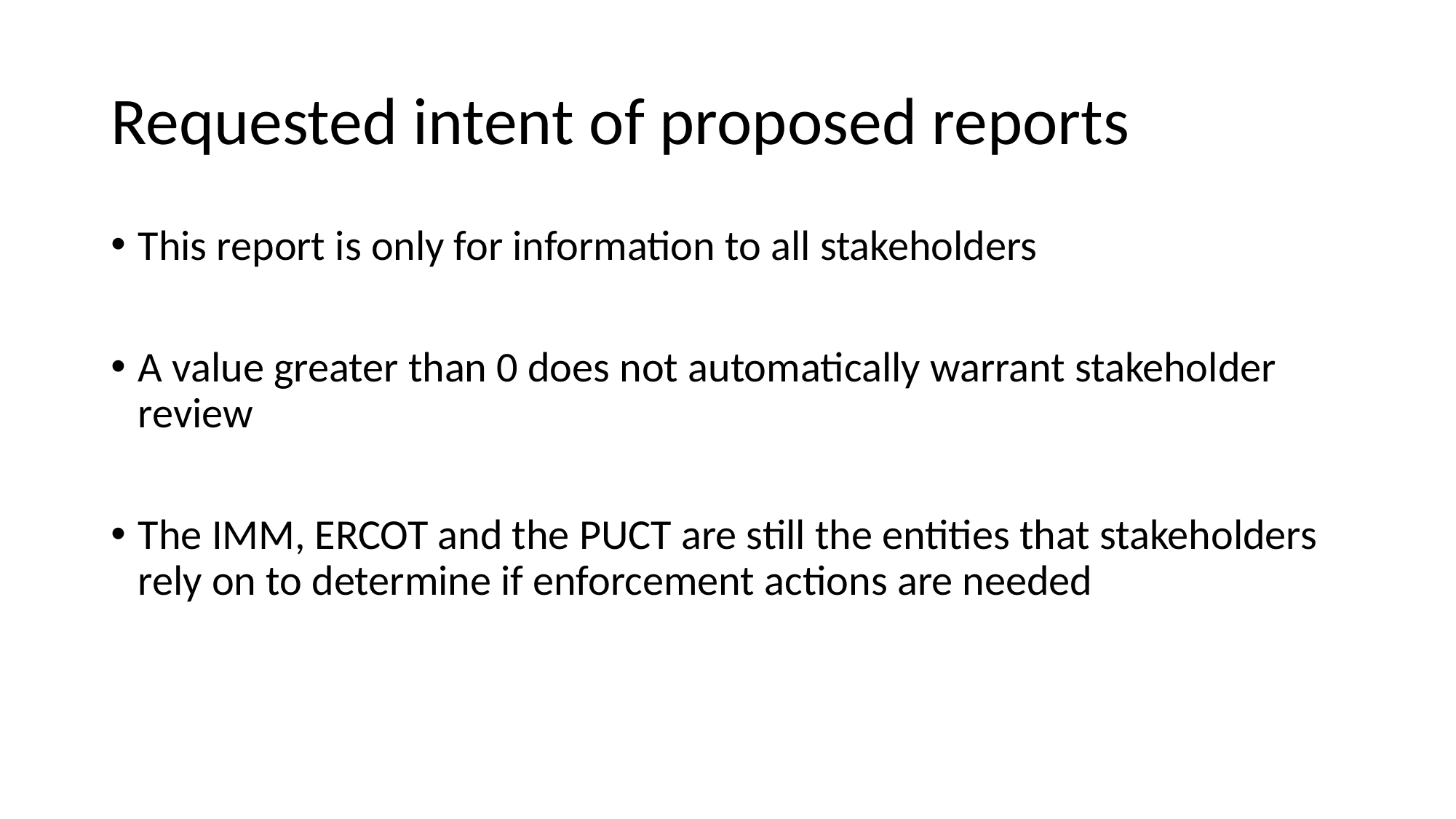

# Requested intent of proposed reports
This report is only for information to all stakeholders

A value greater than 0 does not automatically warrant stakeholder review

The IMM, ERCOT and the PUCT are still the entities that stakeholders rely on to determine if enforcement actions are needed